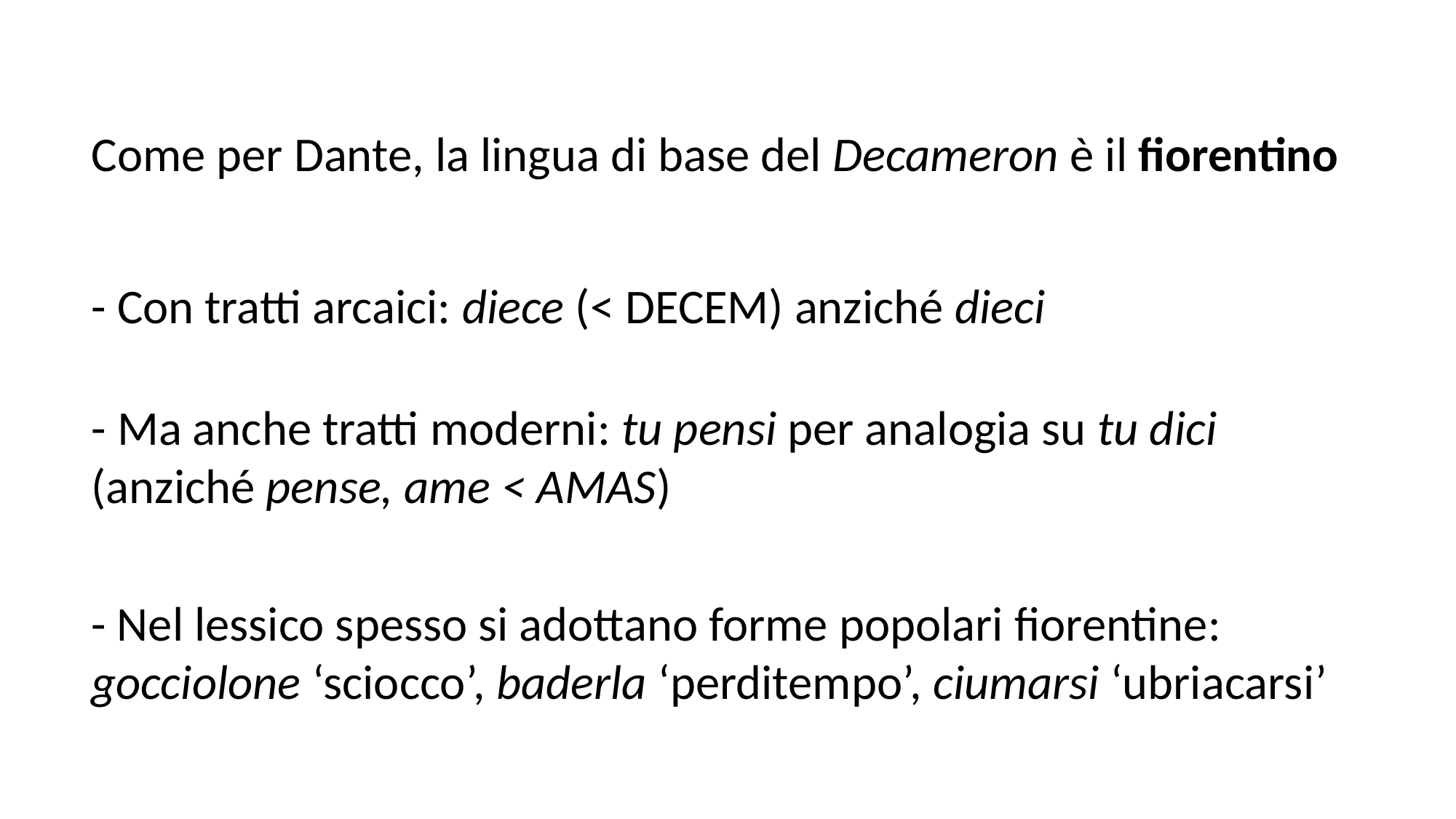

Come per Dante, la lingua di base del Decameron è il fiorentino
- Con tratti arcaici: diece (< DECEM) anziché dieci
- Ma anche tratti moderni: tu pensi per analogia su tu dici (anziché pense, ame < AMAS)
- Nel lessico spesso si adottano forme popolari fiorentine: gocciolone ‘sciocco’, baderla ‘perditempo’, ciumarsi ‘ubriacarsi’